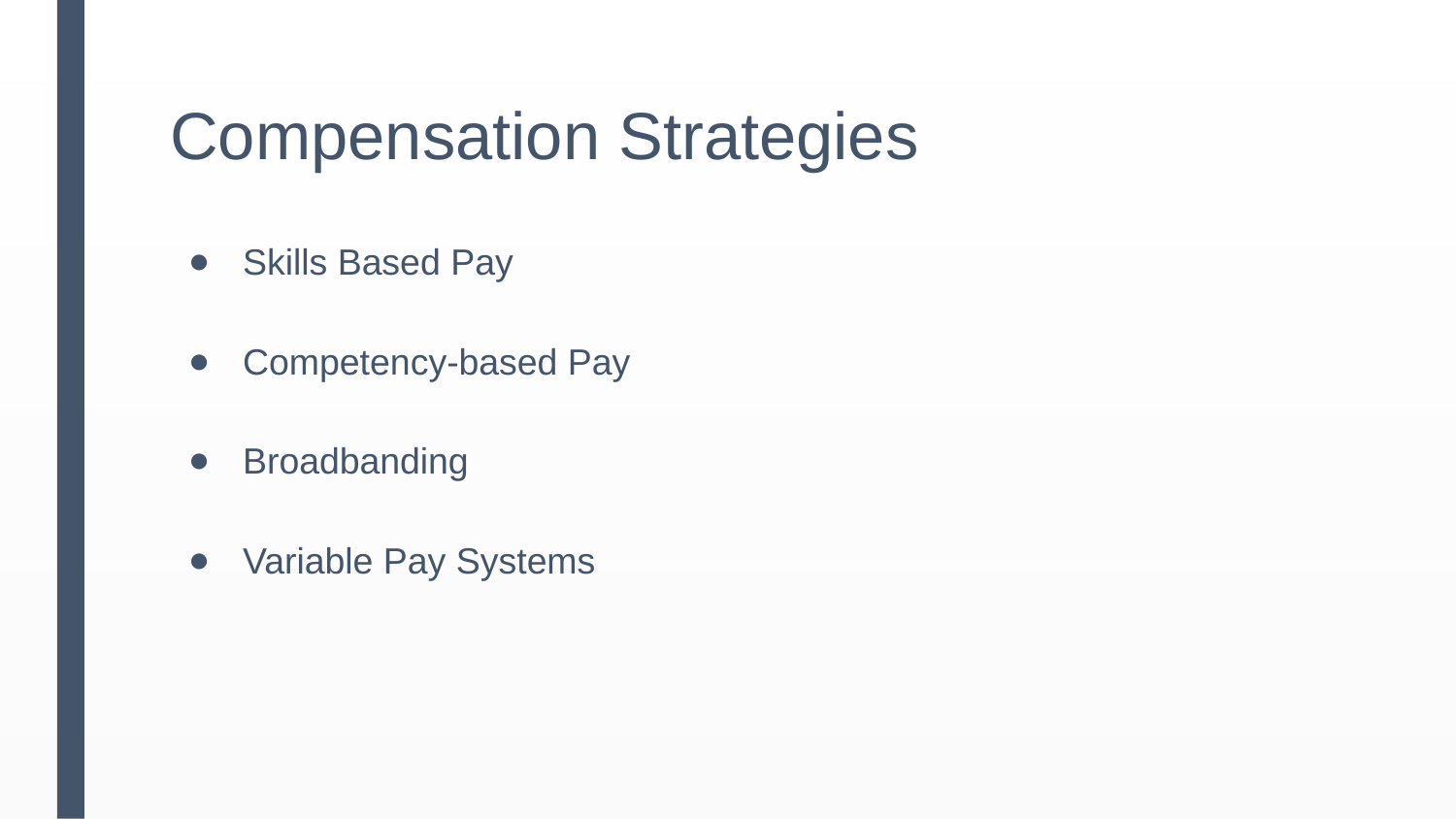

# Compensation Strategies
Skills Based Pay

Competency-based Pay

Broadbanding

Variable Pay Systems